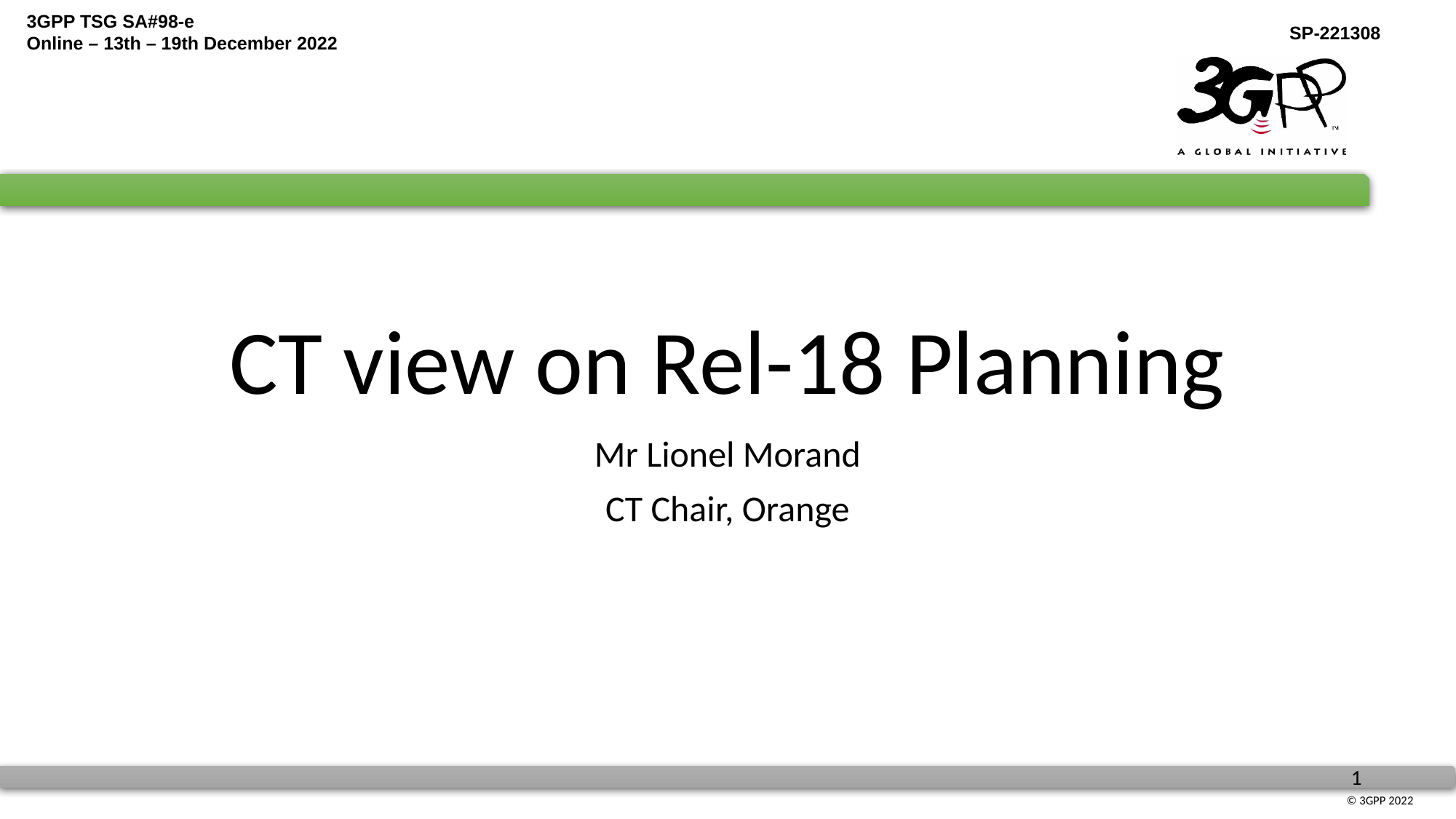

# CT view on Rel-18 Planning
Mr Lionel Morand
CT Chair, Orange